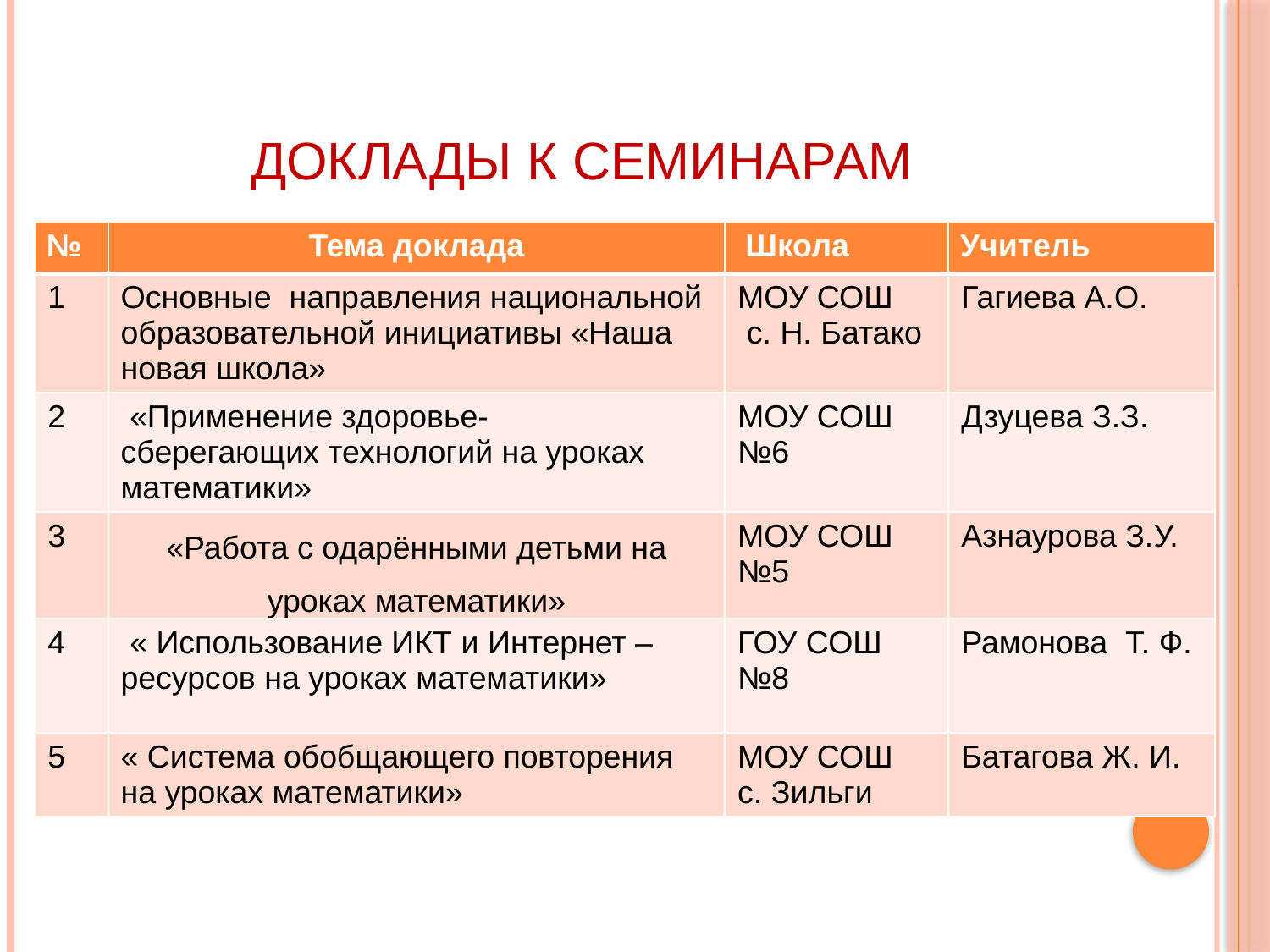

# Доклады к семинарам
| № | Тема доклада | Школа | Учитель |
| --- | --- | --- | --- |
| 1 | Основные направления национальной образовательной инициативы «Наша новая школа» | МОУ СОШ с. Н. Батако | Гагиева А.О. |
| 2 | «Применение здоровье- сберегающих технологий на уроках математики» | МОУ СОШ №6 | Дзуцева З.З. |
| 3 | «Работа с одарёнными детьми на уроках математики» | МОУ СОШ №5 | Азнаурова З.У. |
| 4 | « Использование ИКТ и Интернет – ресурсов на уроках математики» | ГОУ СОШ №8 | Рамонова Т. Ф. |
| 5 | « Система обобщающего повторения на уроках математики» | МОУ СОШ с. Зильги | Батагова Ж. И. |